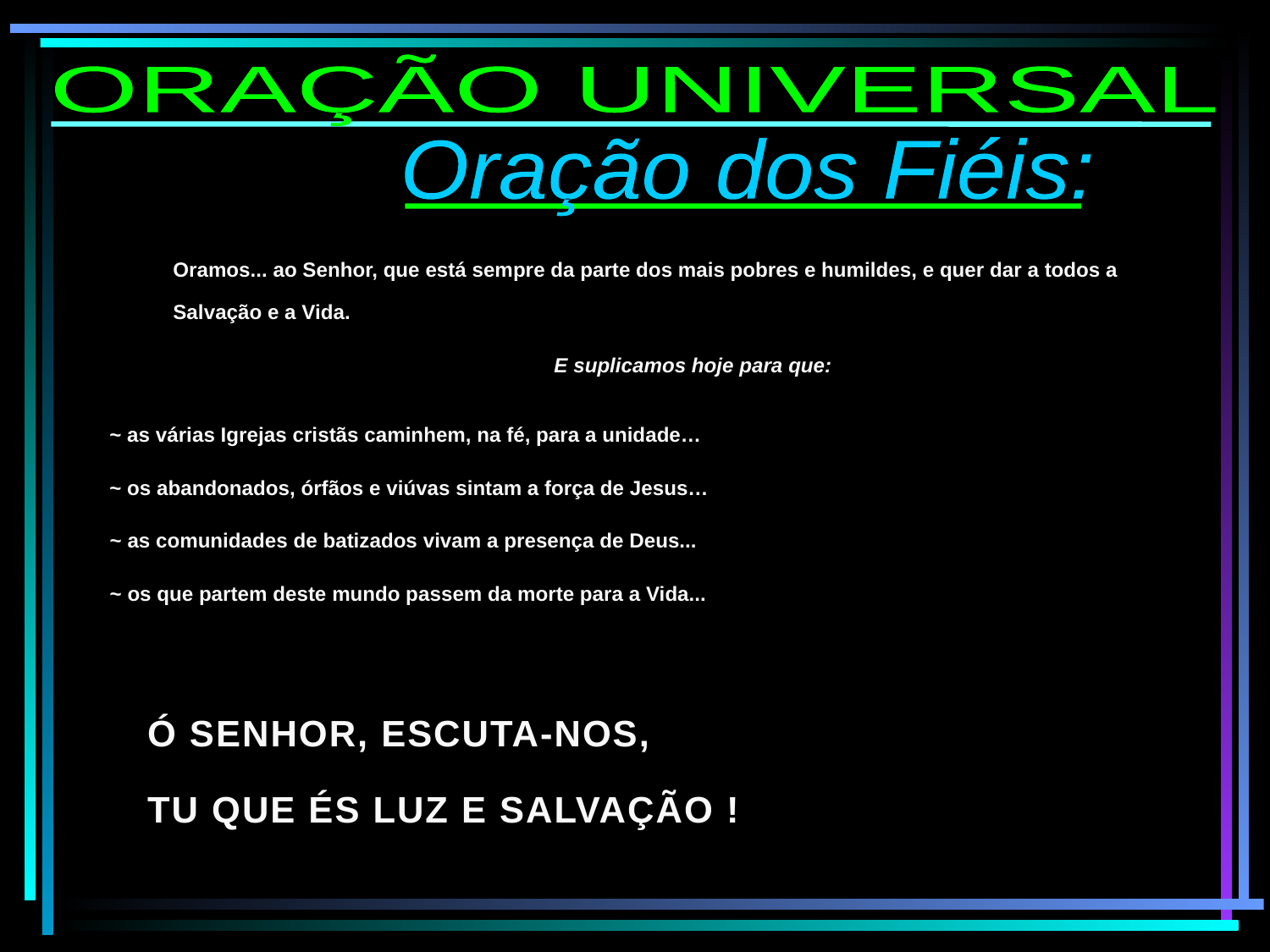

ORAÇÃO UNIVERSAL

Oração dos Fiéis:

Oramos... ao Senhor, que está sempre da parte dos mais pobres e humildes, e quer dar a todos a Salvação e a Vida.
			E suplicamos hoje para que:

~ as várias Igrejas cristãs caminhem, na fé, para a unidade…
~ os abandonados, órfãos e viúvas sintam a força de Jesus…
~ as comunidades de batizados vivam a presença de Deus...
~ os que partem deste mundo passem da morte para a Vida...
Ó senhor, escuta-nos,
Tu que és luz e salvação !